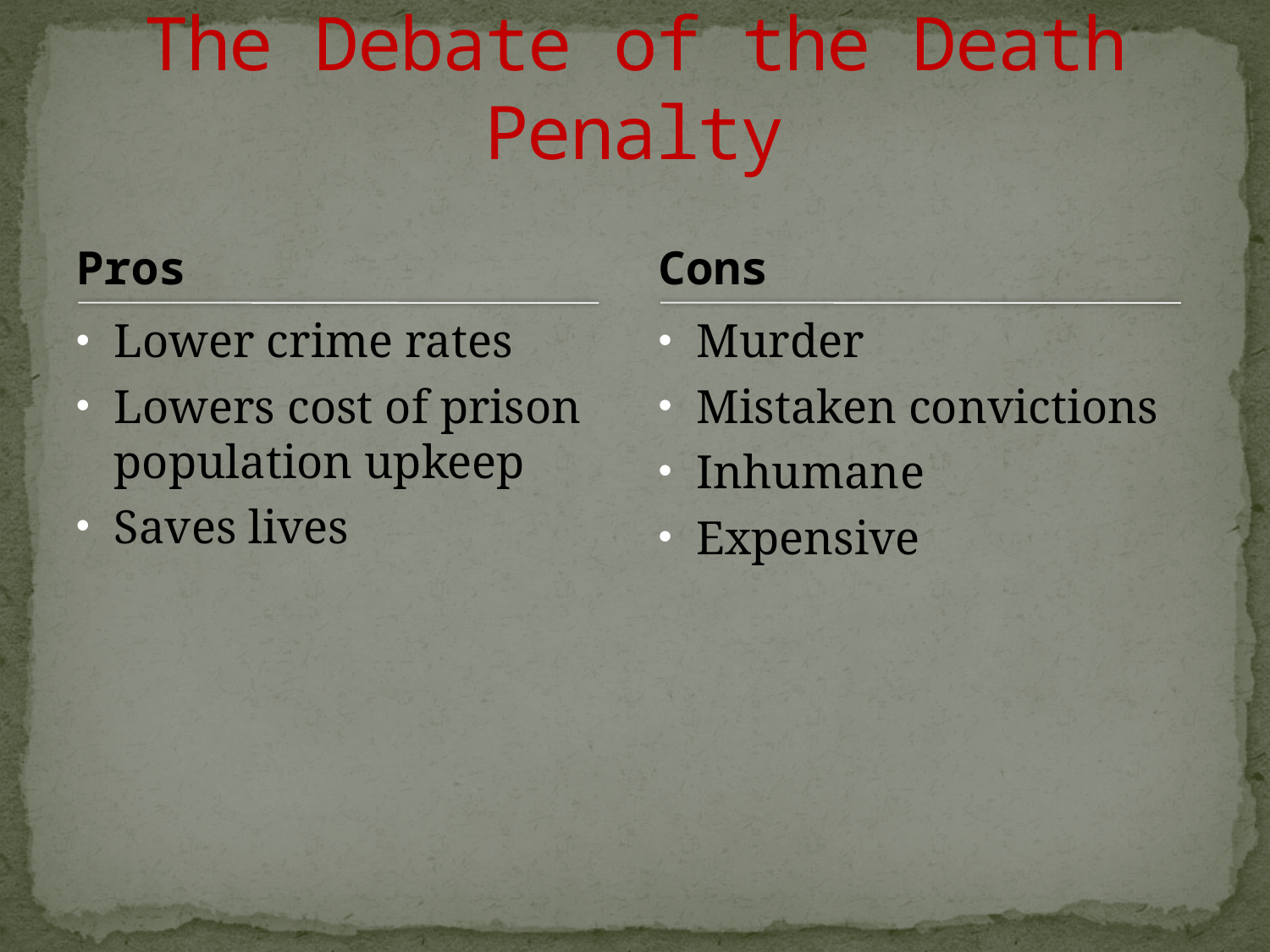

# The Debate of the Death Penalty
Pros
Cons
Lower crime rates
Lowers cost of prison population upkeep
Saves lives
Murder
Mistaken convictions
Inhumane
Expensive